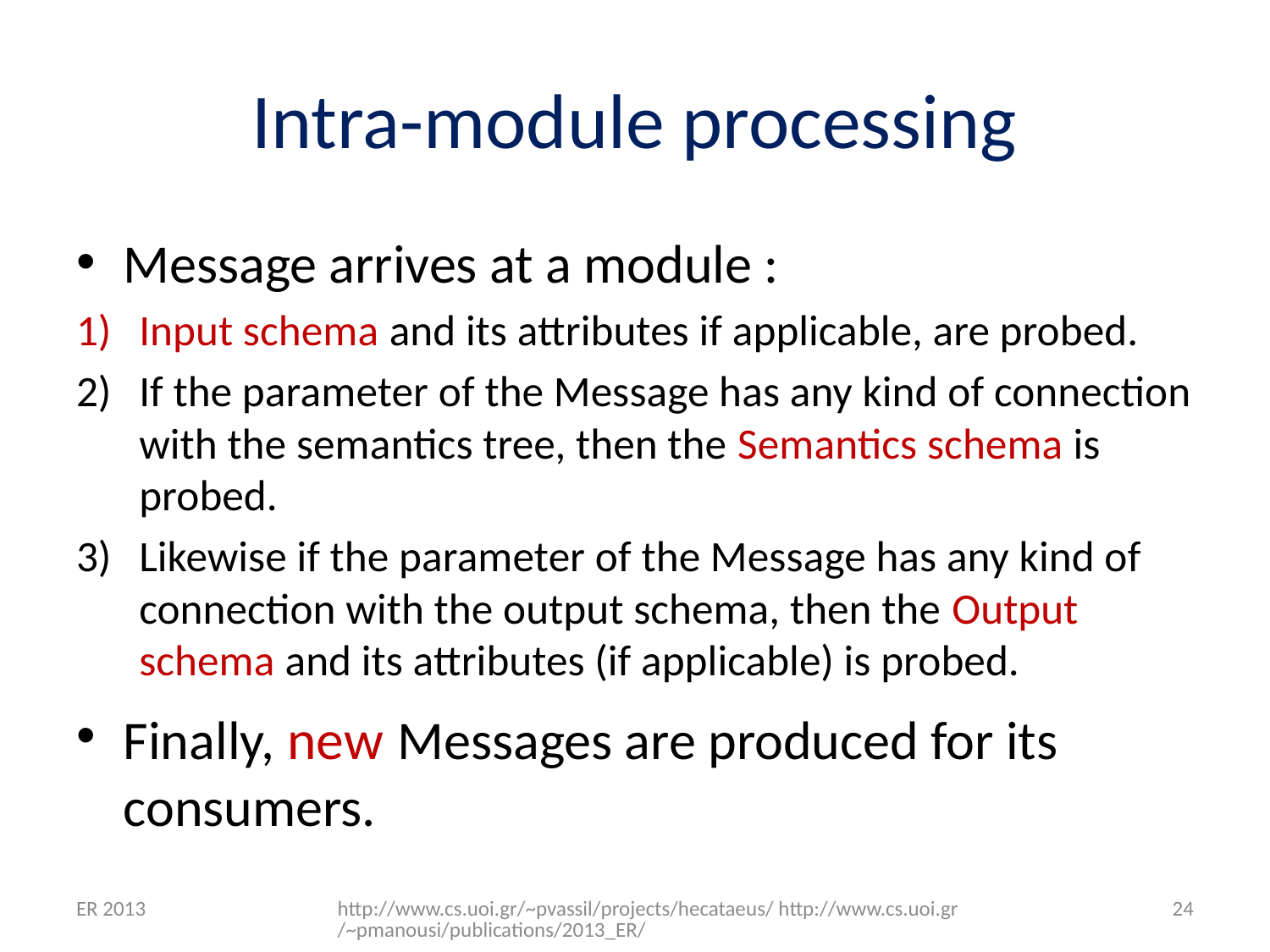

# Intra-module processing
Message arrives at a module :
Input schema and its attributes if applicable, are probed.
If the parameter of the Message has any kind of connection with the semantics tree, then the Semantics schema is probed.
Likewise if the parameter of the Message has any kind of connection with the output schema, then the Output schema and its attributes (if applicable) is probed.
Finally, new Messages are produced for its consumers.

ER 2013
http://www.cs.uoi.gr/~pvassil/projects/hecataeus/ http://www.cs.uoi.gr/~pmanousi/publications/2013_ER/
24